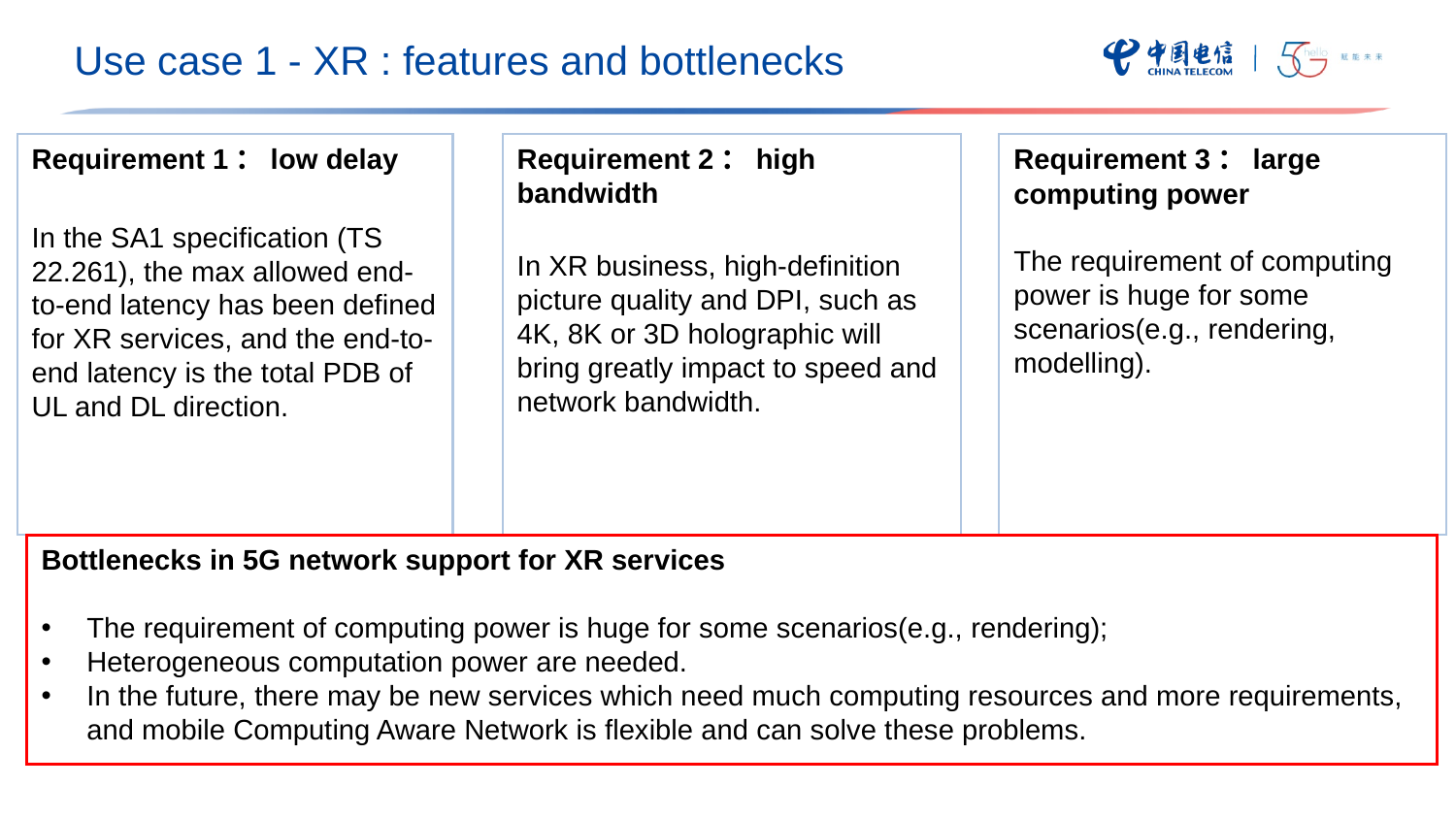

Use case 1 - XR : features and bottlenecks
Requirement 2：high bandwidth

In XR business, high-definition picture quality and DPI, such as 4K, 8K or 3D holographic will bring greatly impact to speed and network bandwidth.
Requirement 1：low delay

In the SA1 specification (TS 22.261), the max allowed end-to-end latency has been defined for XR services, and the end-to-end latency is the total PDB of UL and DL direction.
Requirement 3：large computing power

The requirement of computing power is huge for some scenarios(e.g., rendering, modelling).

Bottlenecks in 5G network support for XR services

The requirement of computing power is huge for some scenarios(e.g., rendering);
Heterogeneous computation power are needed.
In the future, there may be new services which need much computing resources and more requirements, and mobile Computing Aware Network is flexible and can solve these problems.